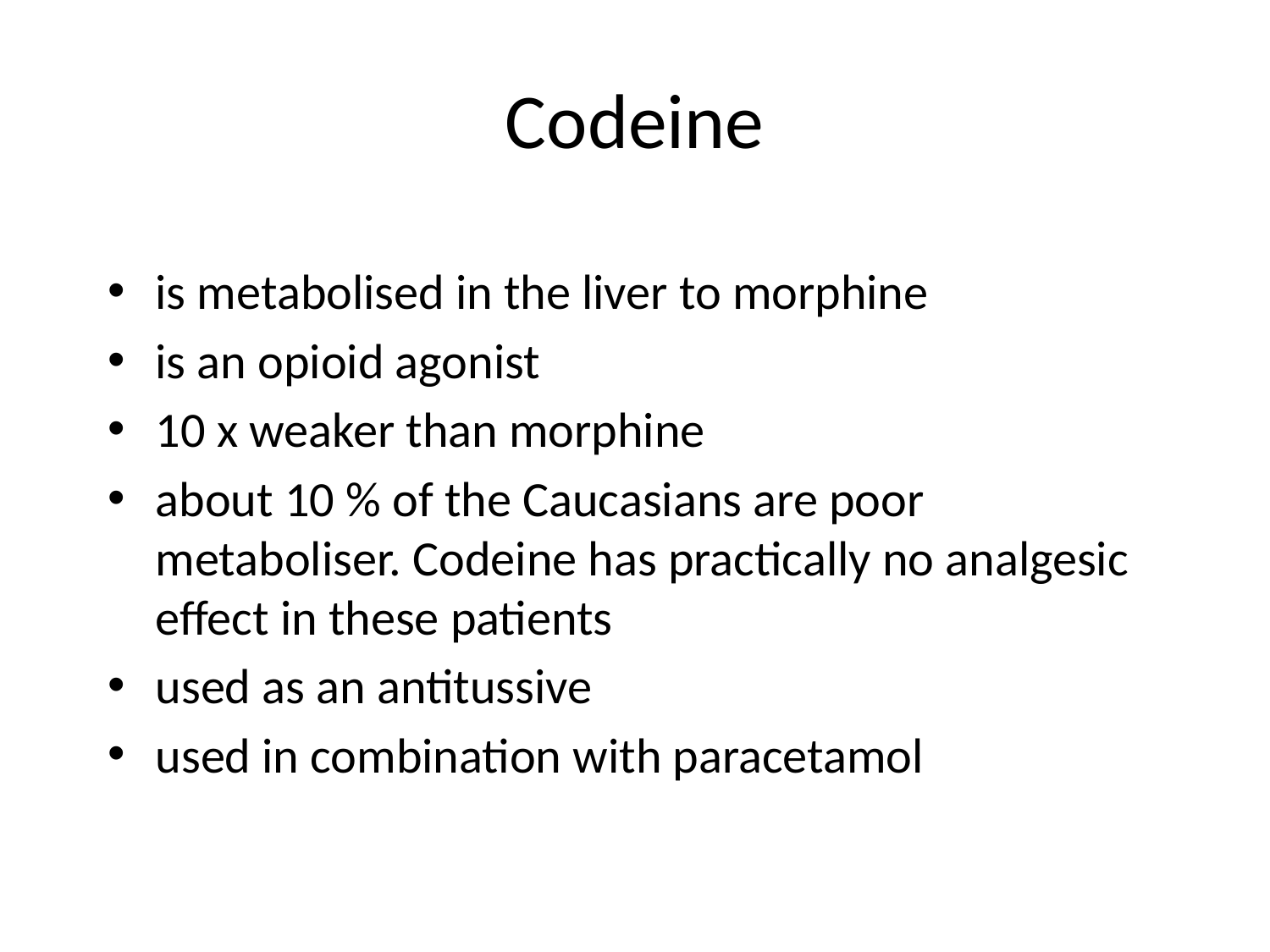

# Codeine
is metabolised in the liver to morphine
is an opioid agonist
10 x weaker than morphine
about 10 % of the Caucasians are poor metaboliser. Codeine has practically no analgesic effect in these patients
used as an antitussive
used in combination with paracetamol